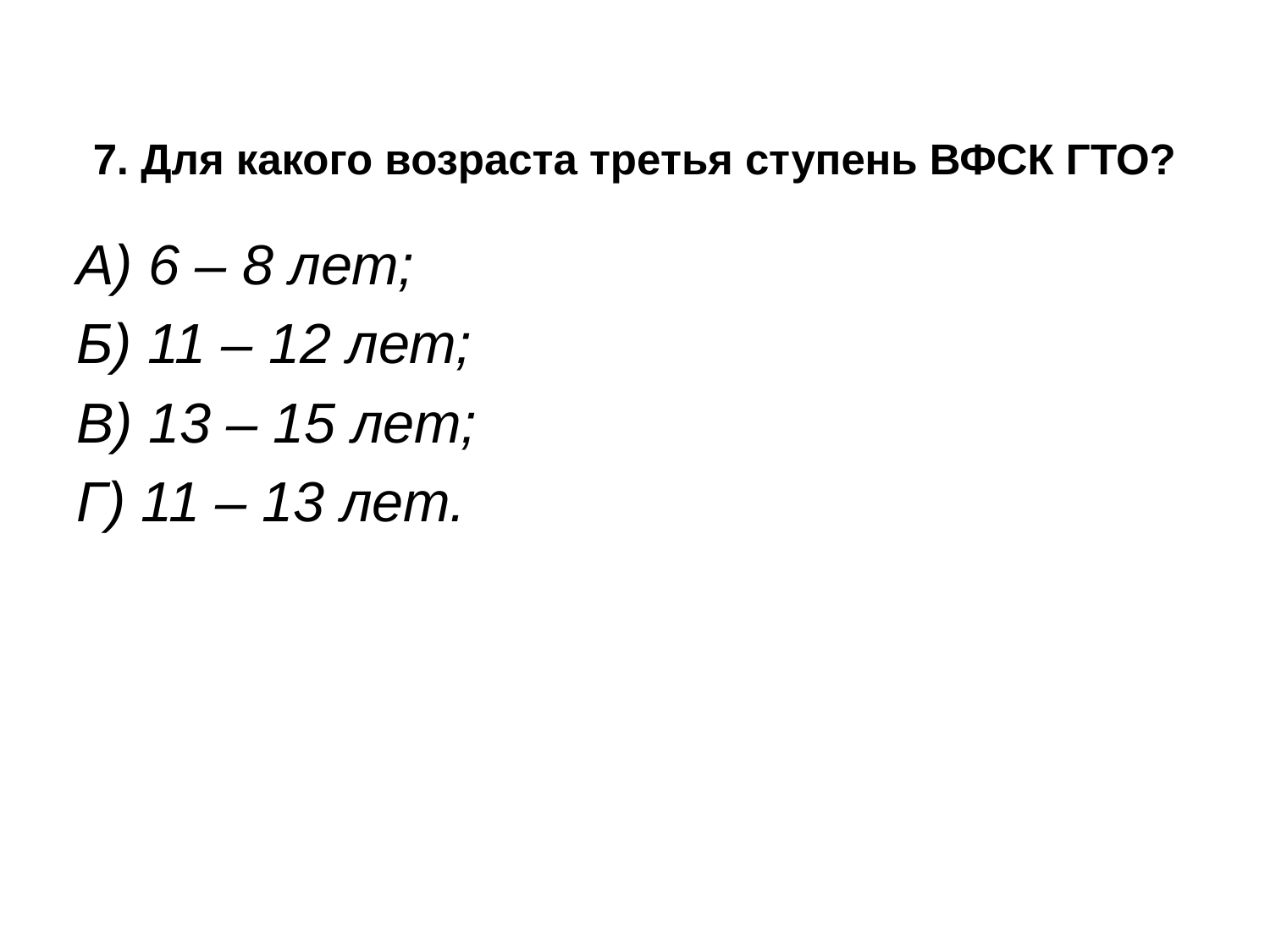

# 7. Для какого возраста третья ступень ВФСК ГТО?
А) 6 – 8 лет;
Б) 11 – 12 лет;
В) 13 – 15 лет;
Г) 11 – 13 лет.